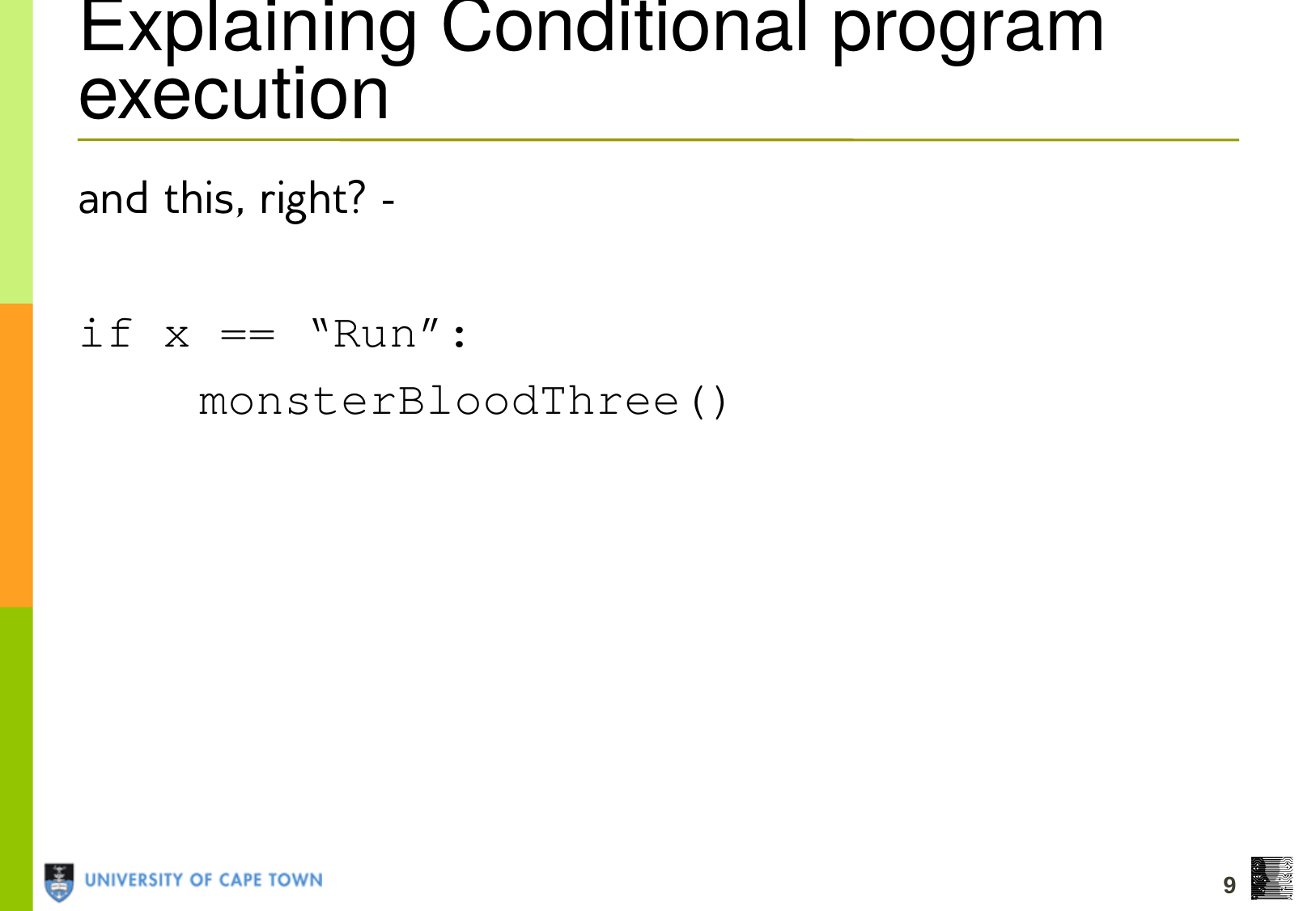

# Explaining Conditional program execution
and this, right? -

if x == “Run”:
	monsterBloodThree()

9